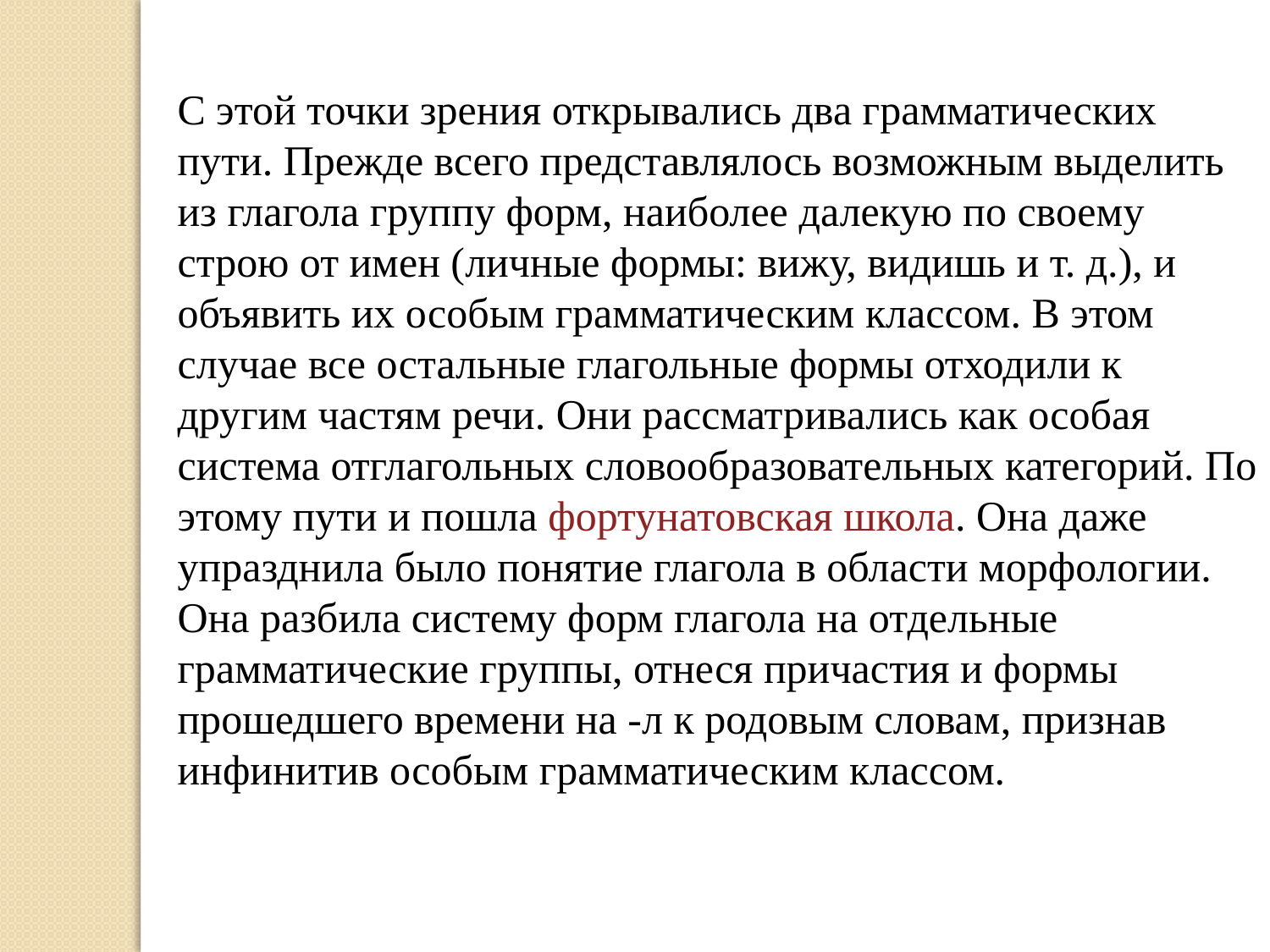

С этой точки зрения открывались два грамматических пути. Прежде всего представлялось возможным выделить из глагола группу форм, наиболее далекую по своему строю от имен (личные формы: вижу, видишь и т. д.), и объявить их особым грамматическим классом. В этом случае все остальные глагольные формы отходили к другим частям речи. Они рассматривались как особая система отглагольных словообразовательных категорий. По этому пути и пошла фортунатовская школа. Она даже упразднила было понятие глагола в области морфологии. Она разбила систему форм глагола на отдельные грамматические группы, отнеся причастия и формы прошедшего времени на -л к родовым словам, признав инфинитив особым грамматическим классом.